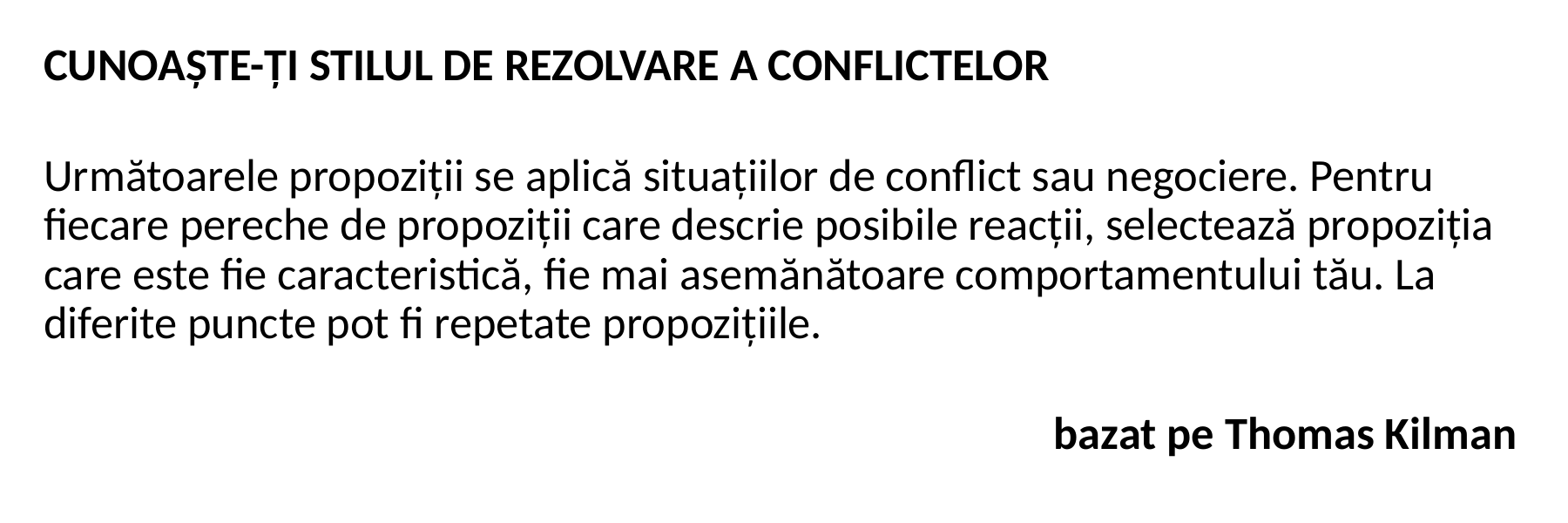

CUNOAȘTE-ȚI STILUL DE REZOLVARE A CONFLICTELOR

Următoarele propoziții se aplică situațiilor de conflict sau negociere. Pentru fiecare pereche de propoziții care descrie posibile reacții, selectează propoziția care este fie caracteristică, fie mai asemănătoare comportamentului tău. La diferite puncte pot fi repetate propozițiile.

bazat pe Thomas Kilman